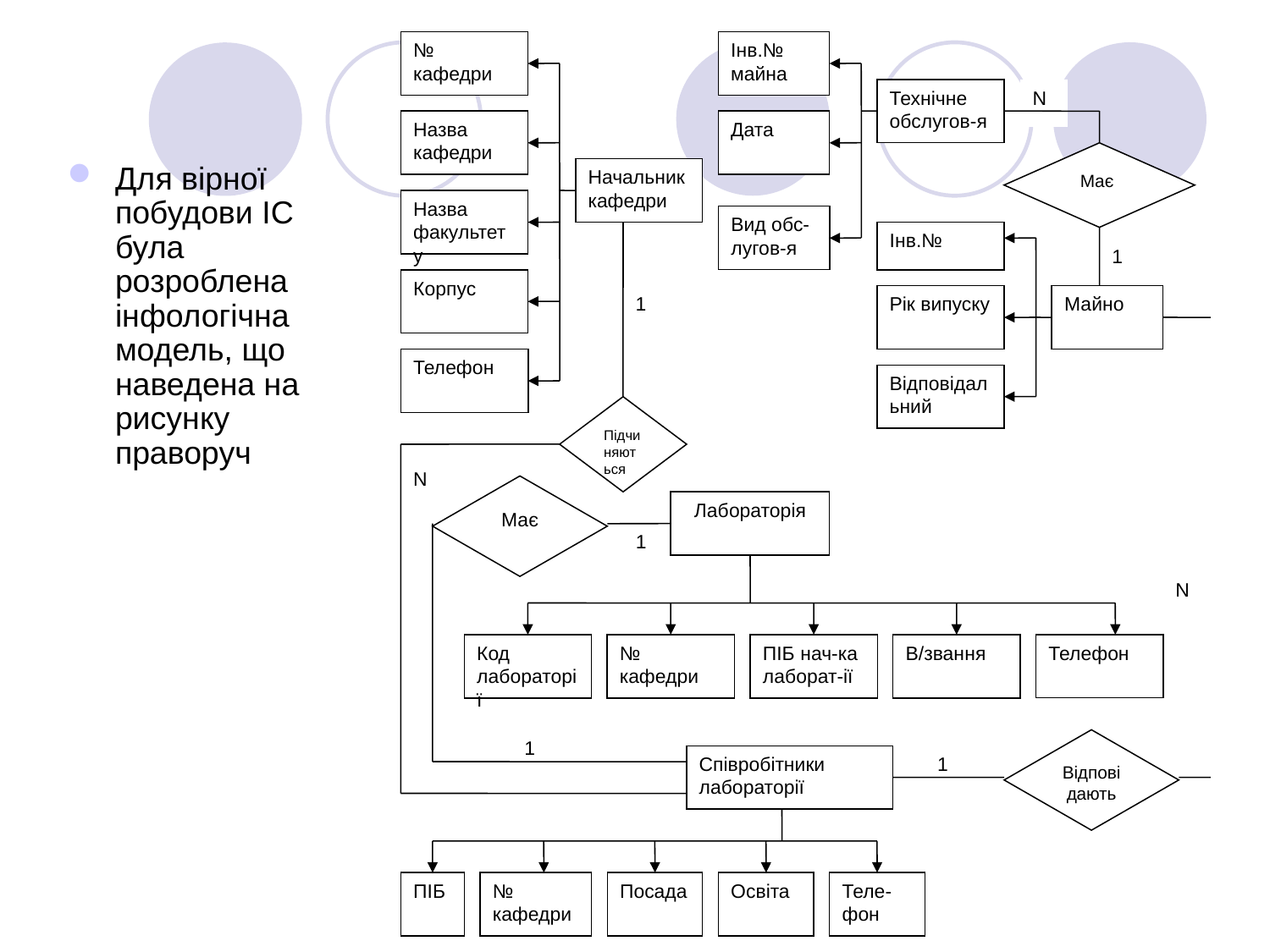

№ кафедри
Інв.№ майна

Технічне обслугов-я
N
Назва кафедри
Дата

Має
Начальник кафедри
Назва факультету

Вид обс- лугов-я

Інв.№

1
Корпус
1
Рік випуску
Майно

Телефон
Відповідальний

Підчиняються

N
Має
Лабораторія

1

N

Телефон
Код лабораторії
№ кафедри
ПІБ нач-ка лаборат-ії
В/звання
1
Відповідають
Співробітники лабораторії
1

ПІБ
№ кафедри
Посада
Освіта
Теле-фон
Для вірної побудови ІС була розроблена інфологічна модель, що наведена на рисунку праворуч